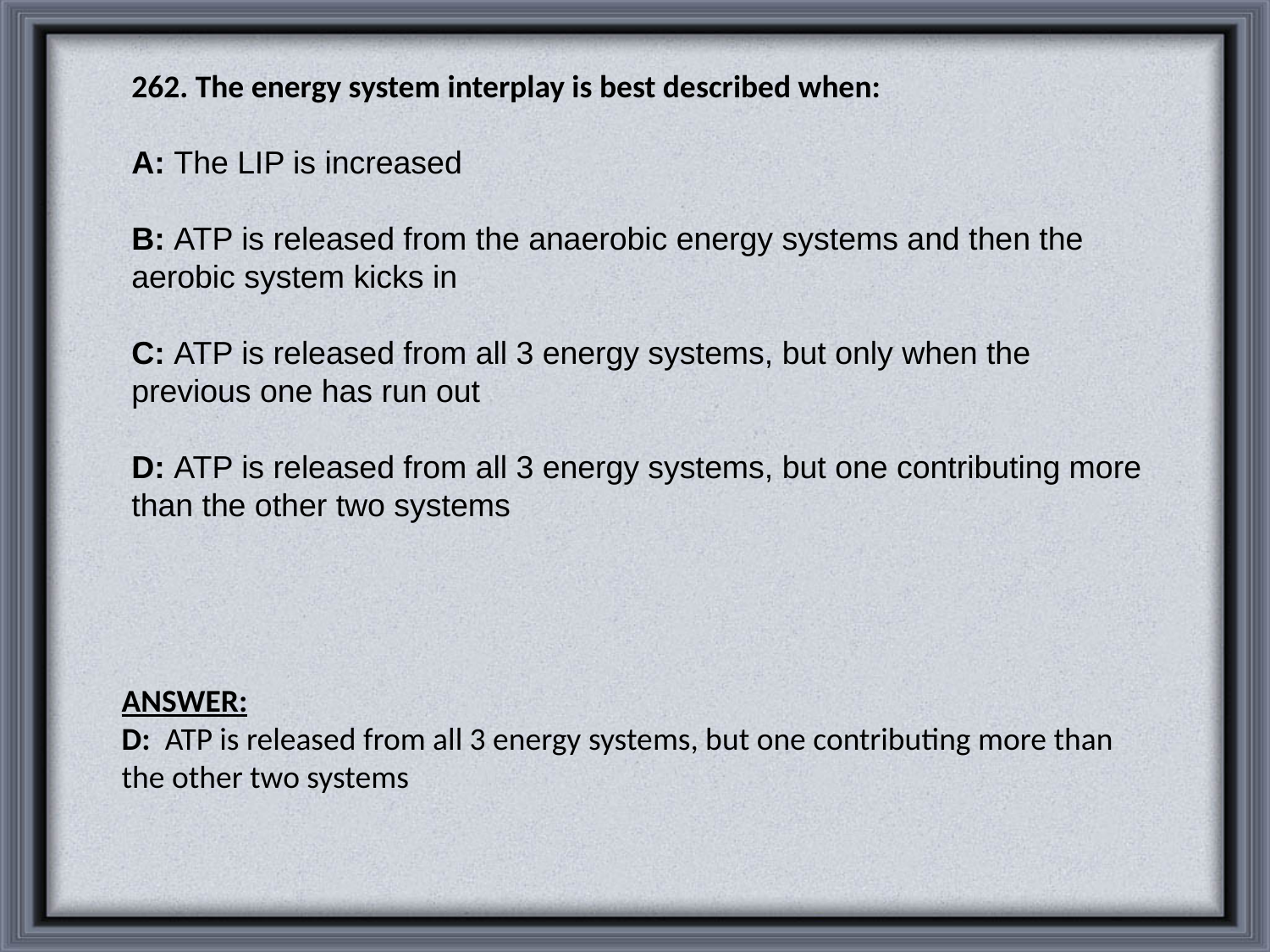

262. The energy system interplay is best described when:

A: The LIP is increased

B: ATP is released from the anaerobic energy systems and then the aerobic system kicks in

C: ATP is released from all 3 energy systems, but only when the previous one has run out

D: ATP is released from all 3 energy systems, but one contributing more than the other two systems

ANSWER:
D:  ATP is released from all 3 energy systems, but one contributing more than the other two systems